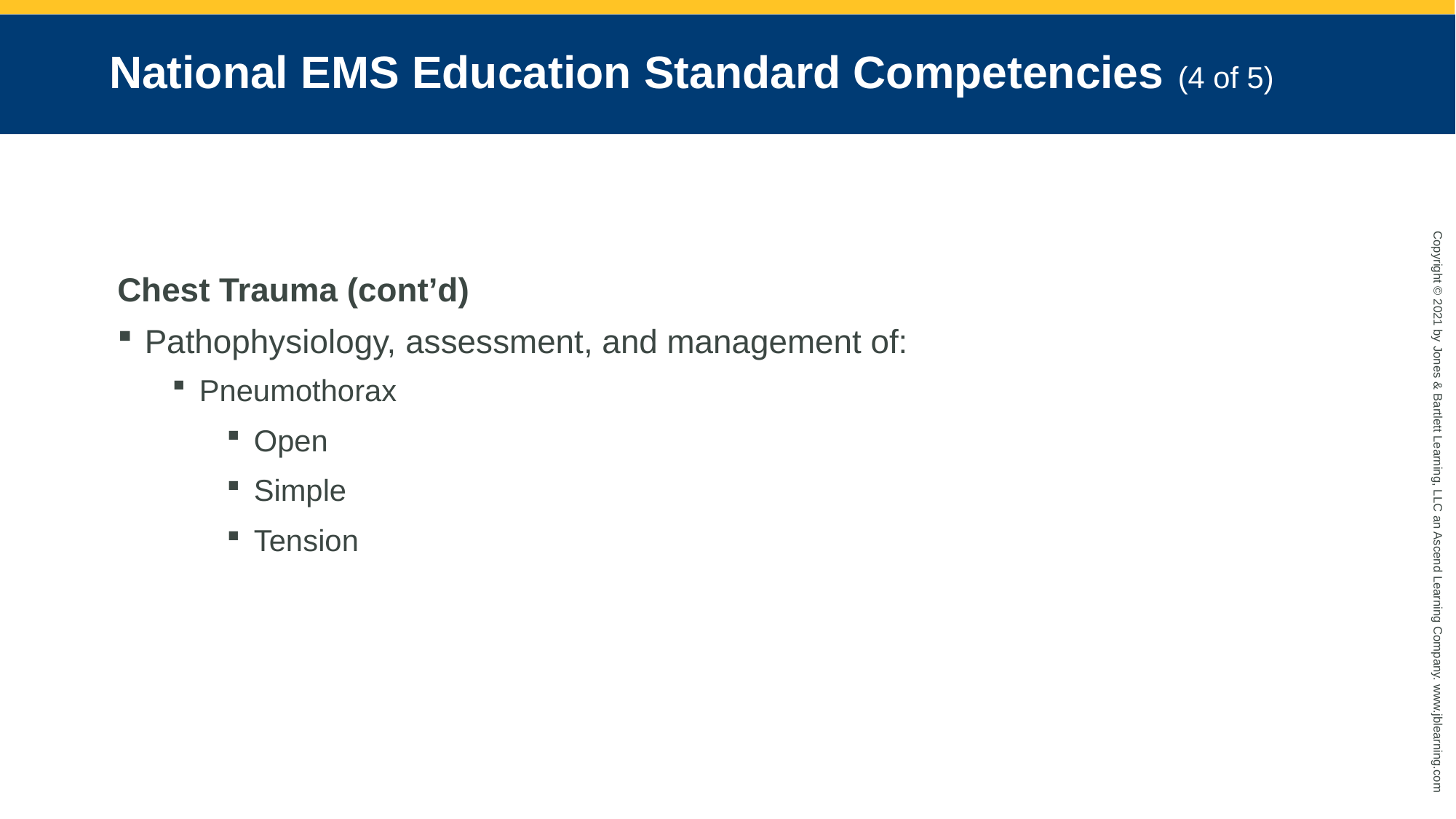

# National EMS Education Standard Competencies (4 of 5)
Chest Trauma (cont’d)
Pathophysiology, assessment, and management of:
Pneumothorax
Open
Simple
Tension